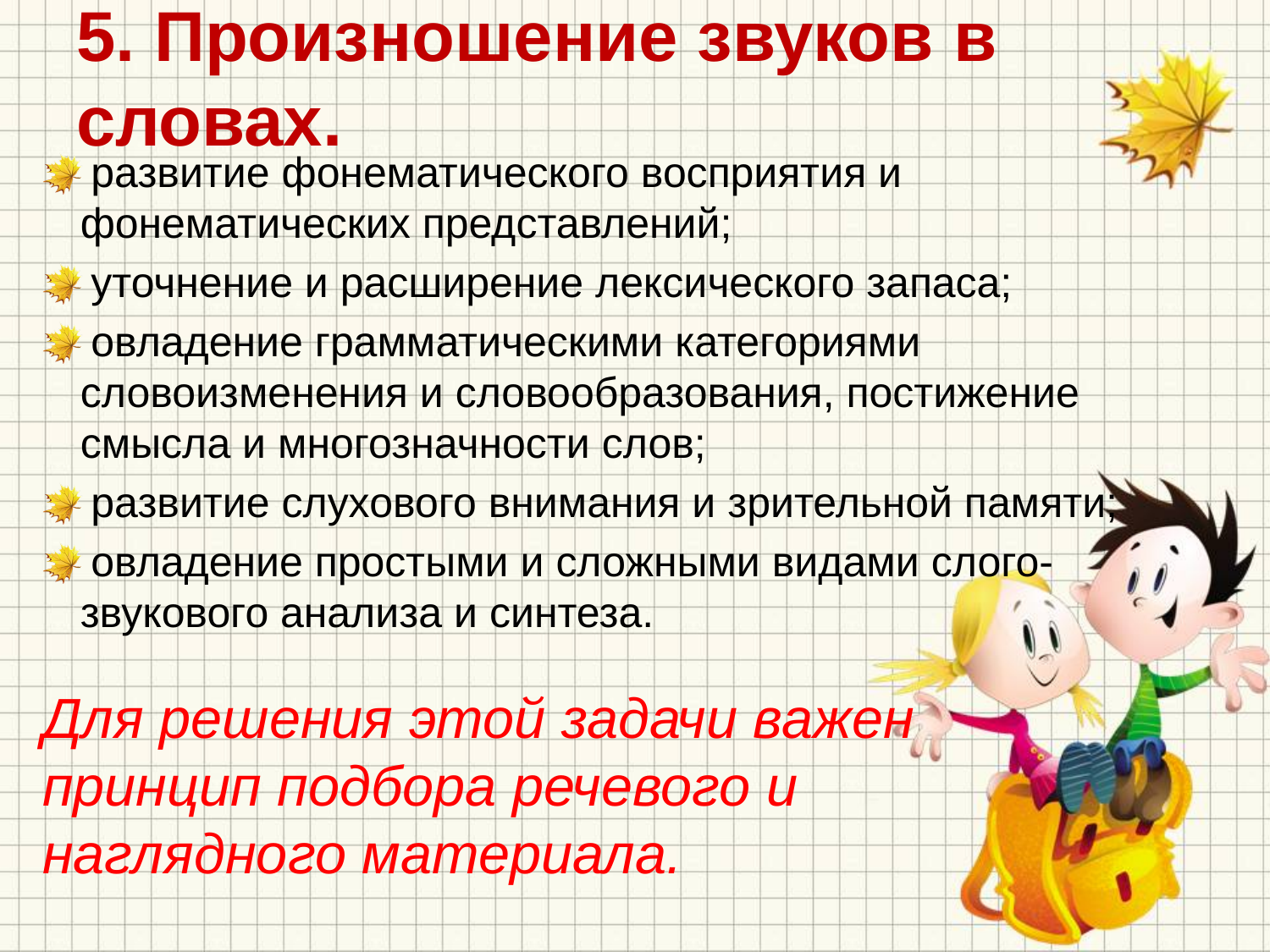

# 5. Произношение звуков в словах.
развитие фонематического восприятия и фонематических представлений;
уточнение и расширение лексического запаса;
овладение грамматическими категориями словоизменения и словообразования, постижение смысла и многозначности слов;
развитие слухового внимания и зрительной памяти;
овладение простыми и сложными видами слого-звукового анализа и синтеза.

Для решения этой задачи важен принцип подбора речевого и наглядного материала.